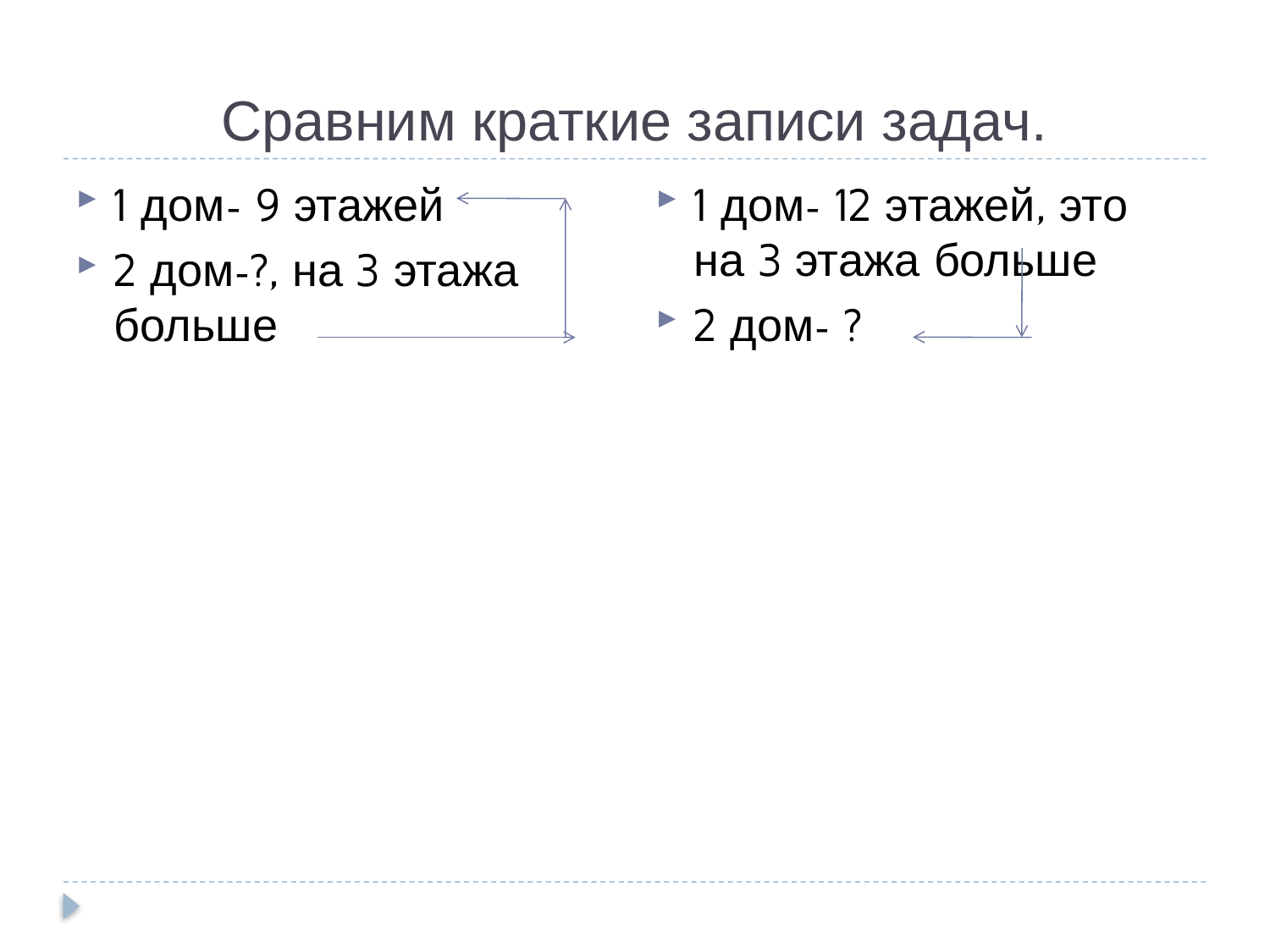

# Сравним краткие записи задач.
1 дом- 12 этажей, это на 3 этажа больше
2 дом- ?

1 дом- 9 этажей
2 дом-?, на 3 этажа больше